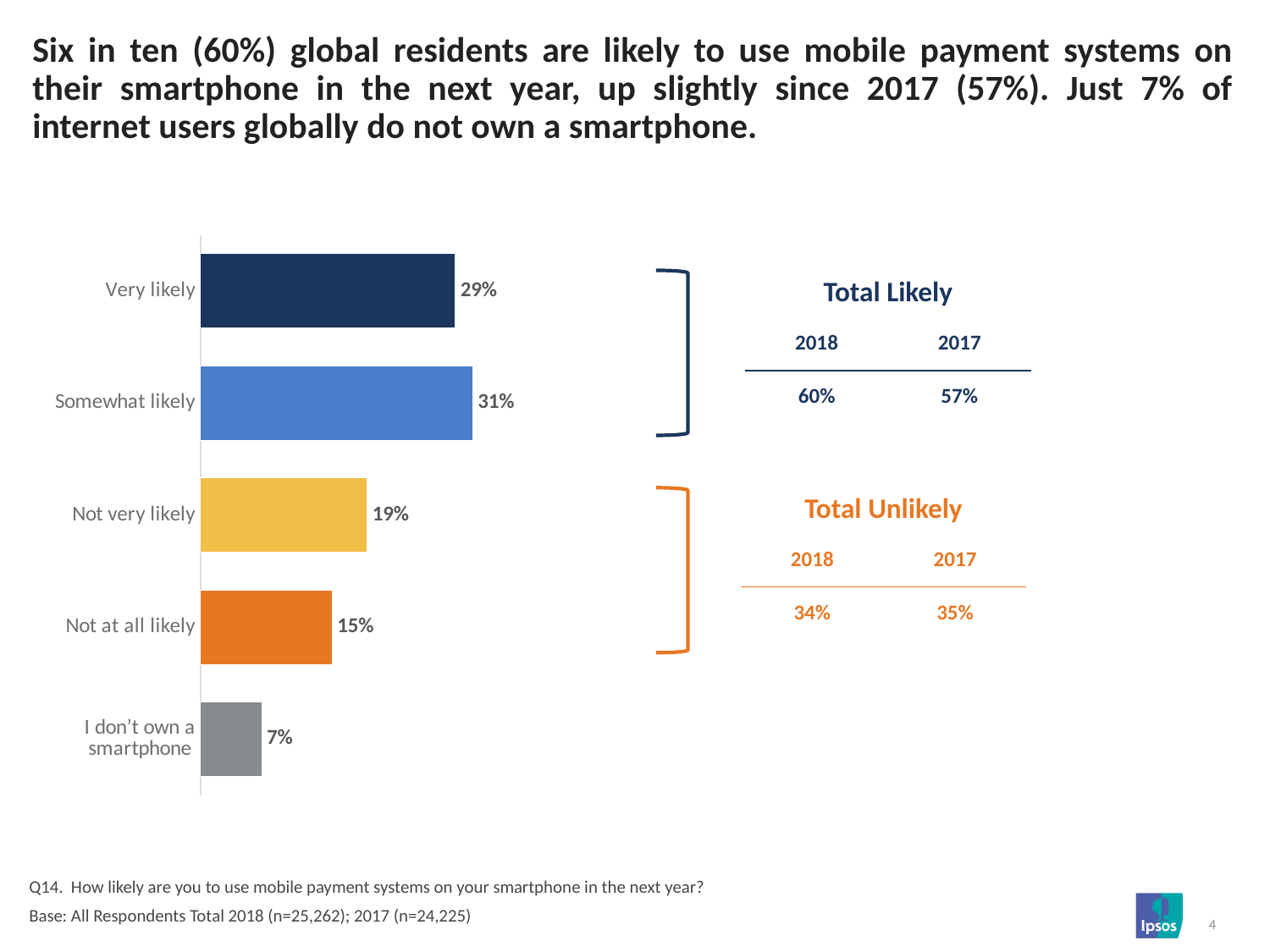

# Six in ten (60%) global residents are likely to use mobile payment systems on their smartphone in the next year, up slightly since 2017 (57%). Just 7% of internet users globally do not own a smartphone.

### Chart

| Category | Column1 |
|---|---|
| Very likely | 0.29 |
| Somewhat likely | 0.31 |
| Not very likely | 0.19 |
| Not at all likely | 0.15 |
| I don’t own a smartphone | 0.07 |
| Total Likely |  |
| --- | --- |
| 2018 | 2017 |
| 60% | 57% |
| Total Unlikely |  |
| --- | --- |
| 2018 | 2017 |
| 34% | 35% |

Q14.  How likely are you to use mobile payment systems on your smartphone in the next year?
Base: All Respondents Total 2018 (n=25,262); 2017 (n=24,225)